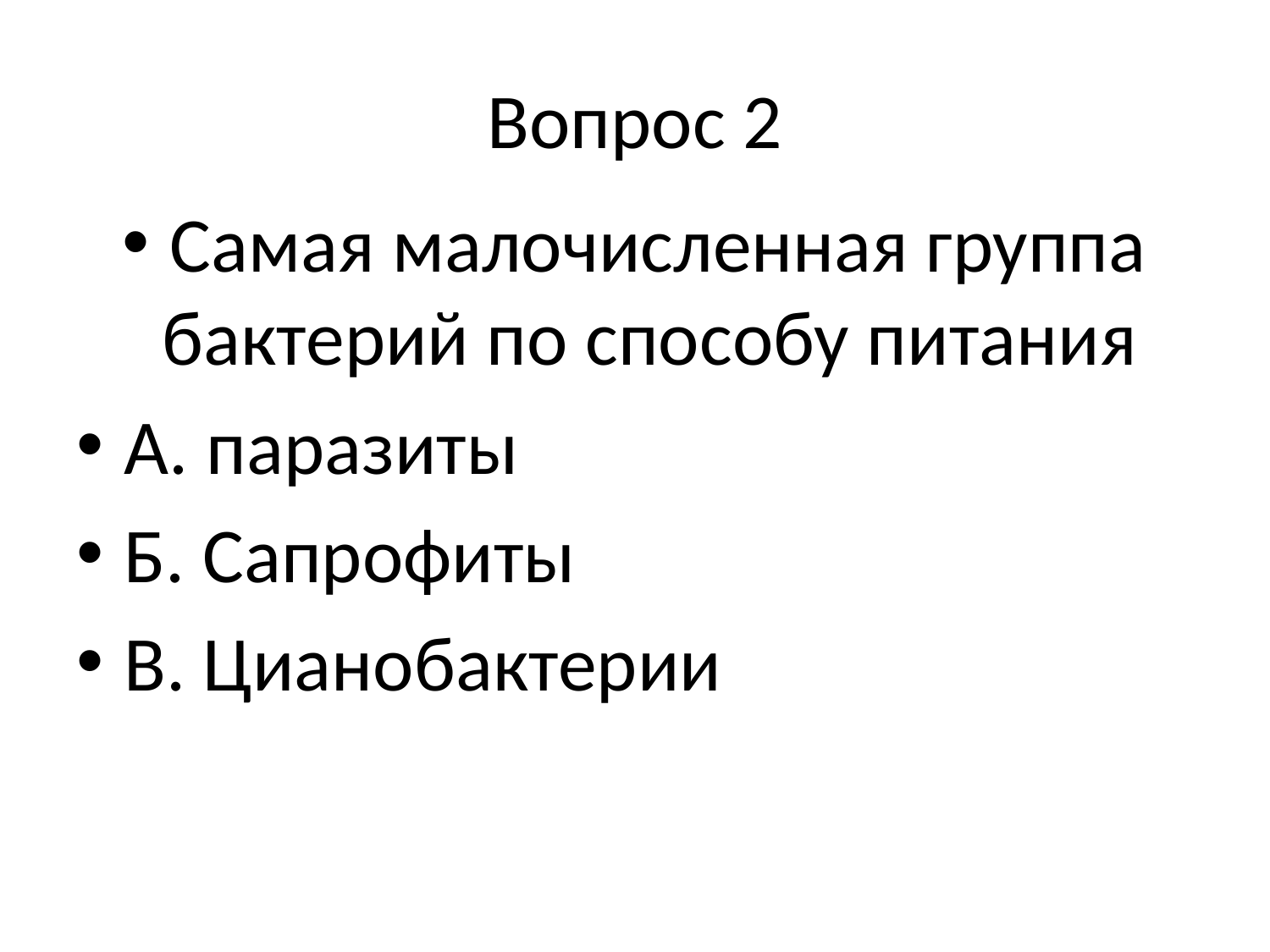

# Вопрос 2
Самая малочисленная группа бактерий по способу питания
А. паразиты
Б. Сапрофиты
В. Цианобактерии